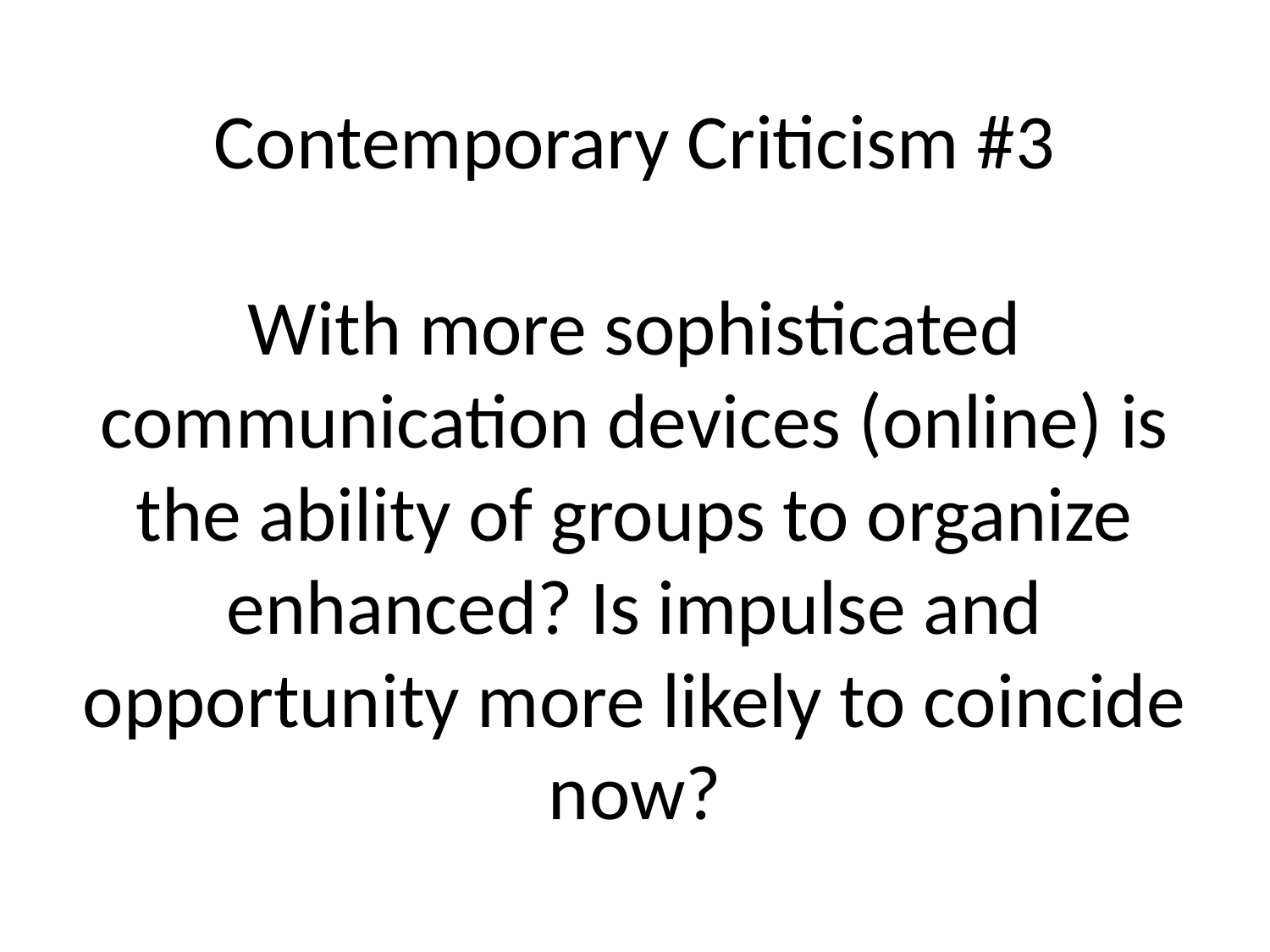

# Contemporary Criticism #3 With more sophisticated communication devices (online) is the ability of groups to organize enhanced? Is impulse and opportunity more likely to coincide now?